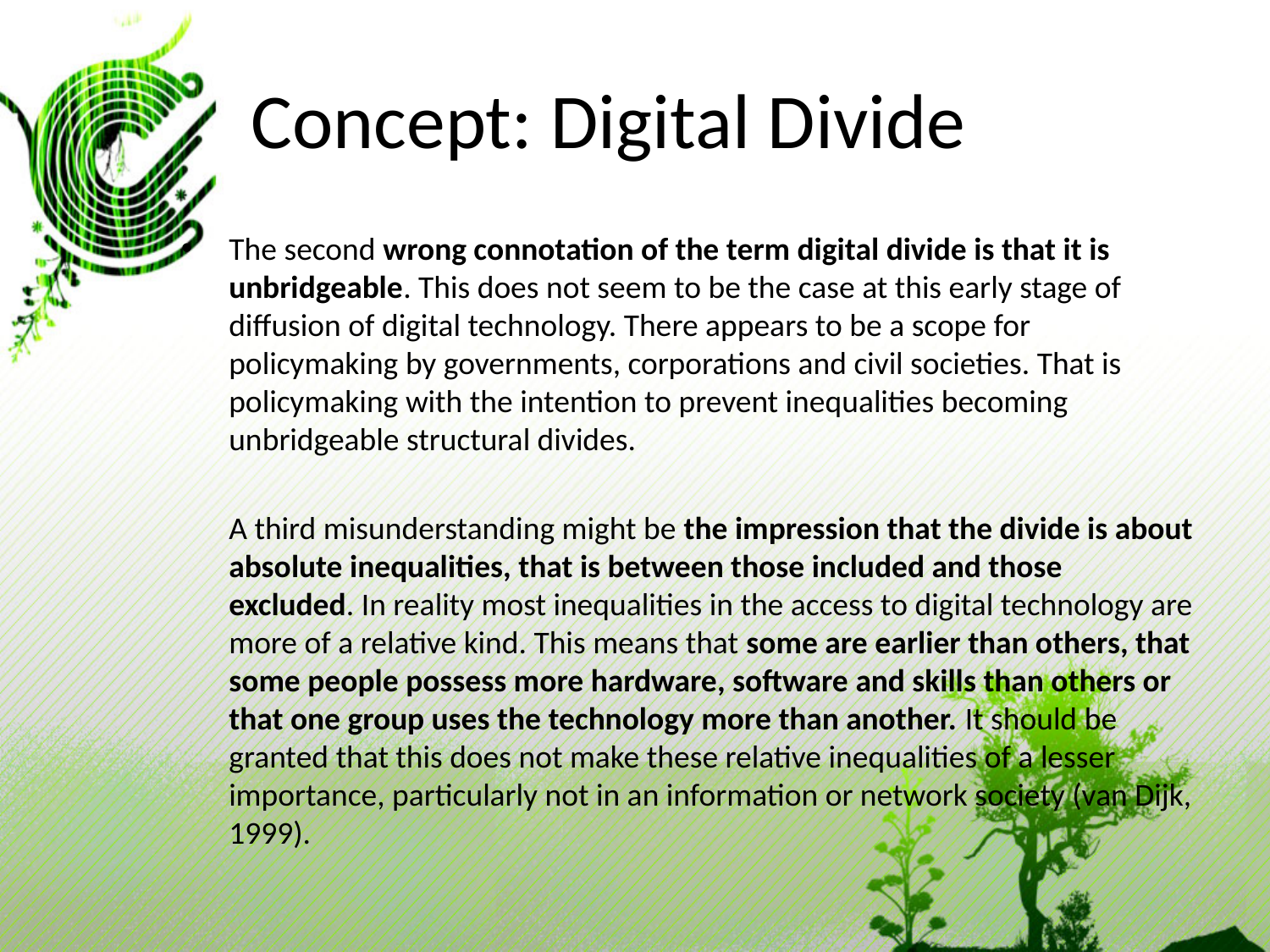

# Concept: Digital Divide
The second wrong connotation of the term digital divide is that it is unbridgeable. This does not seem to be the case at this early stage of diffusion of digital technology. There appears to be a scope for policymaking by governments, corporations and civil societies. That is policymaking with the intention to prevent inequalities becoming unbridgeable structural divides.

	A third misunderstanding might be the impression that the divide is about absolute inequalities, that is between those included and those excluded. In reality most inequalities in the access to digital technology are more of a relative kind. This means that some are earlier than others, that some people possess more hardware, software and skills than others or that one group uses the technology more than another. It should be granted that this does not make these relative inequalities of a lesser importance, particularly not in an information or network society (van Dijk, 1999).